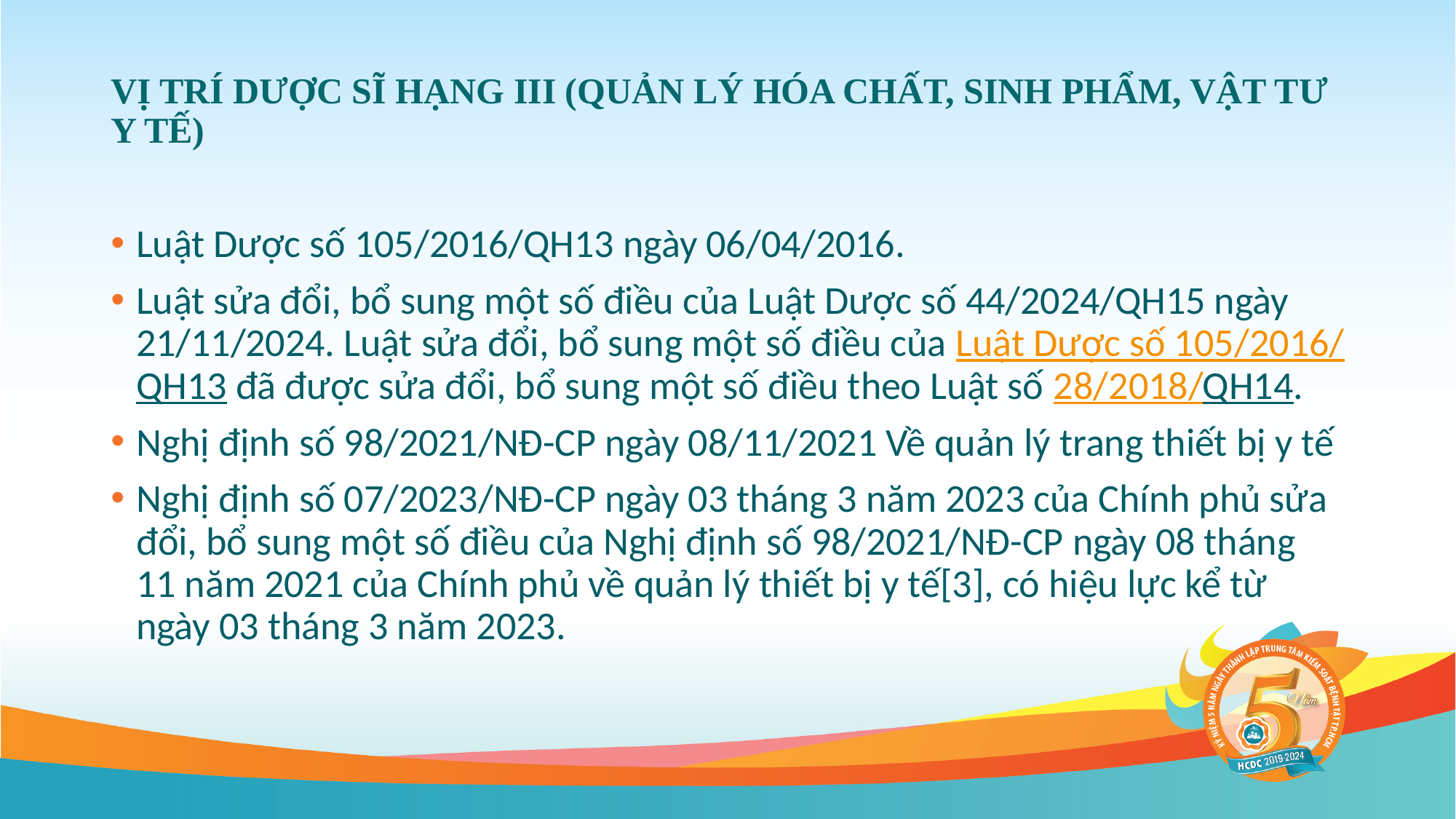

# VỊ TRÍ DƯỢC SĨ HẠNG III (QUẢN LÝ HÓA CHẤT, SINH PHẨM, VẬT TƯ Y TẾ)
Luật Dược số 105/2016/QH13 ngày 06/04/2016.
Luật sửa đổi, bổ sung một số điều của Luật Dược số 44/2024/QH15 ngày 21/11/2024. Luật sửa đổi, bổ sung một số điều của Luật Dược số 105/2016/QH13 đã được sửa đổi, bổ sung một số điều theo Luật số 28/2018/QH14.
Nghị định số 98/2021/NĐ-CP ngày 08/11/2021 Về quản lý trang thiết bị y tế
Nghị định số 07/2023/NĐ-CP ngày 03 tháng 3 năm 2023 của Chính phủ sửa đổi, bổ sung một số điều của Nghị định số 98/2021/NĐ-CP ngày 08 tháng 11 năm 2021 của Chính phủ về quản lý thiết bị y tế[3], có hiệu lực kể từ ngày 03 tháng 3 năm 2023.